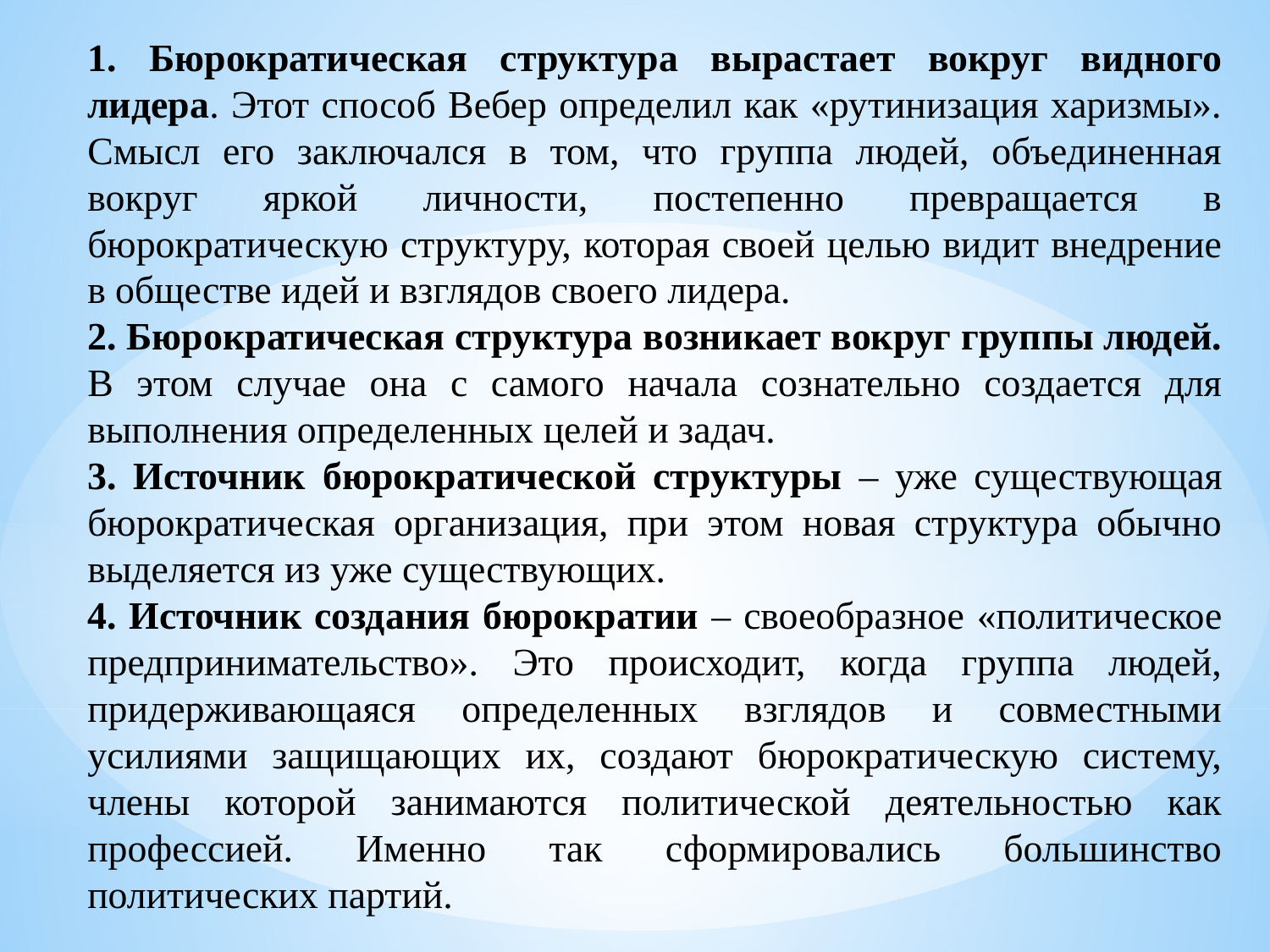

1. Бюрократическая структура вырастает вокруг видного лидера. Этот способ Вебер определил как «рутинизация харизмы». Смысл его заключался в том, что группа людей, объединенная вокруг яркой личности, постепенно превращается в бюрократическую структуру, которая своей целью видит внедрение в обществе идей и взглядов своего лидера.
2. Бюрократическая структура возникает вокруг группы людей. В этом случае она с самого начала сознательно создается для выполнения определенных целей и задач.
3. Источник бюрократической структуры – уже существующая бюрократическая организация, при этом новая структура обычно выделяется из уже существующих.
4. Источник создания бюрократии – своеобразное «политическое предпринимательство». Это происходит, когда группа людей, придерживающаяся определенных взглядов и совместными усилиями защищающих их, создают бюрократическую систему, члены которой занимаются политической деятельностью как профессией. Именно так сформировались большинство политических партий.